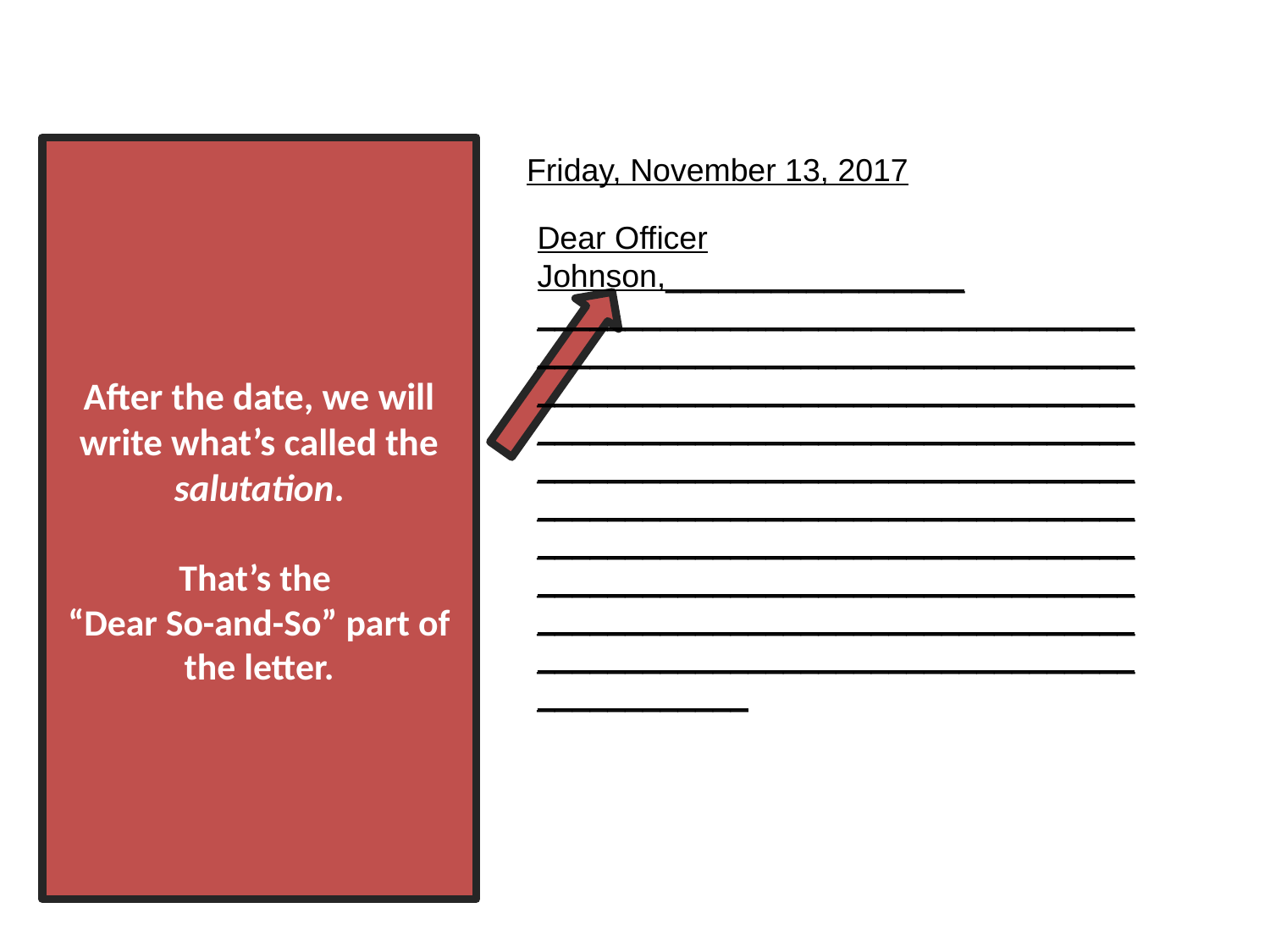

# After the date, we will write what’s called the salutation. That’s the “Dear So-and-So” part of the letter.
Friday, November 13, 2017
Dear Officer Johnson,_________________
________________________________________________________________________________________________________________________________________________________________________________________________________________________________________________________________________________________________________________________________________________________________